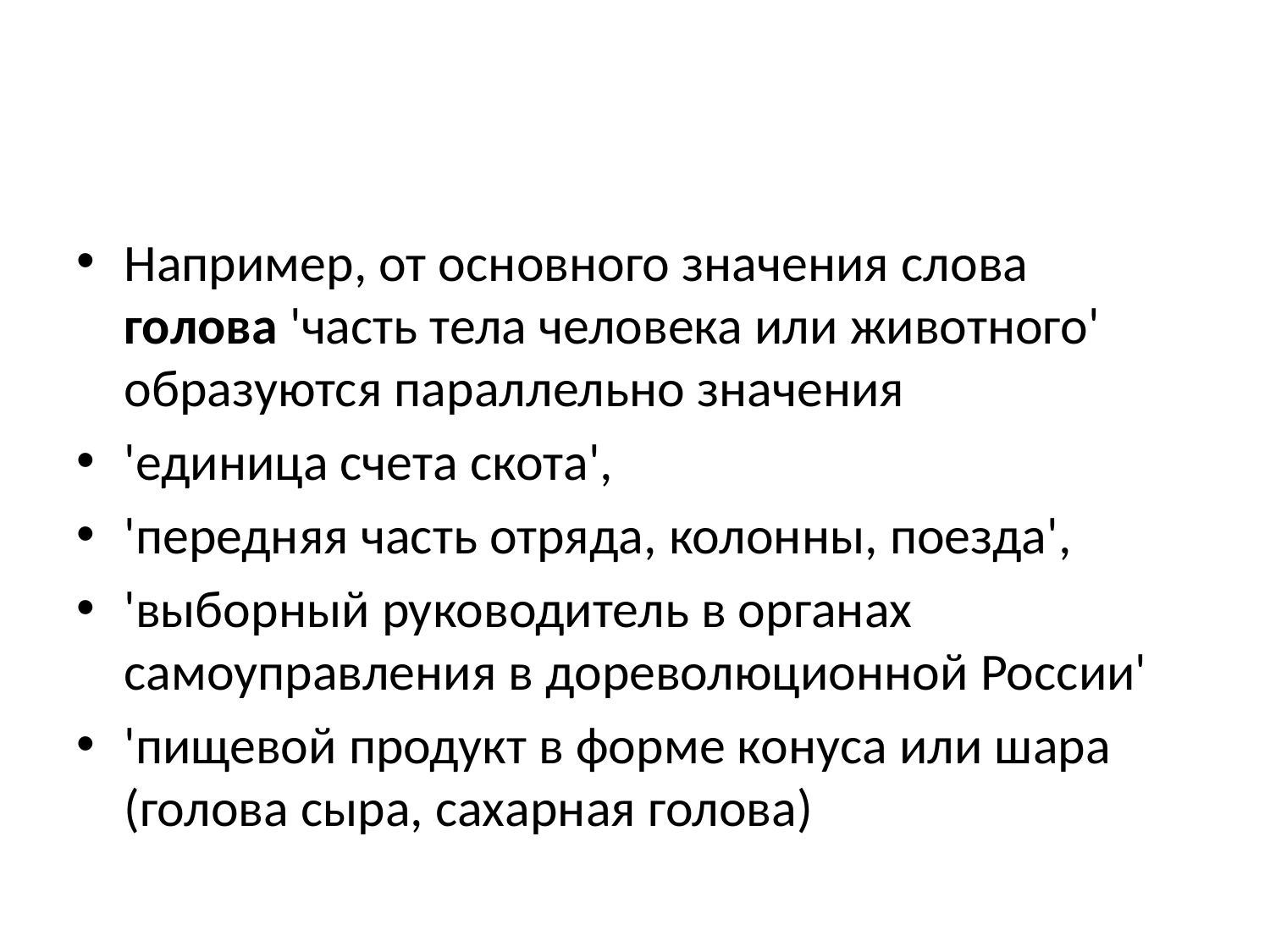

#
Например, от основного значения слова голова 'часть тела человека или животного' образуются параллельно значения
'единица счета скота',
'передняя часть отряда, колонны, поезда',
'выборный руководитель в органах самоуправления в дореволюционной России'
'пищевой продукт в форме конуса или шара (голова сыра, сахарная голова)